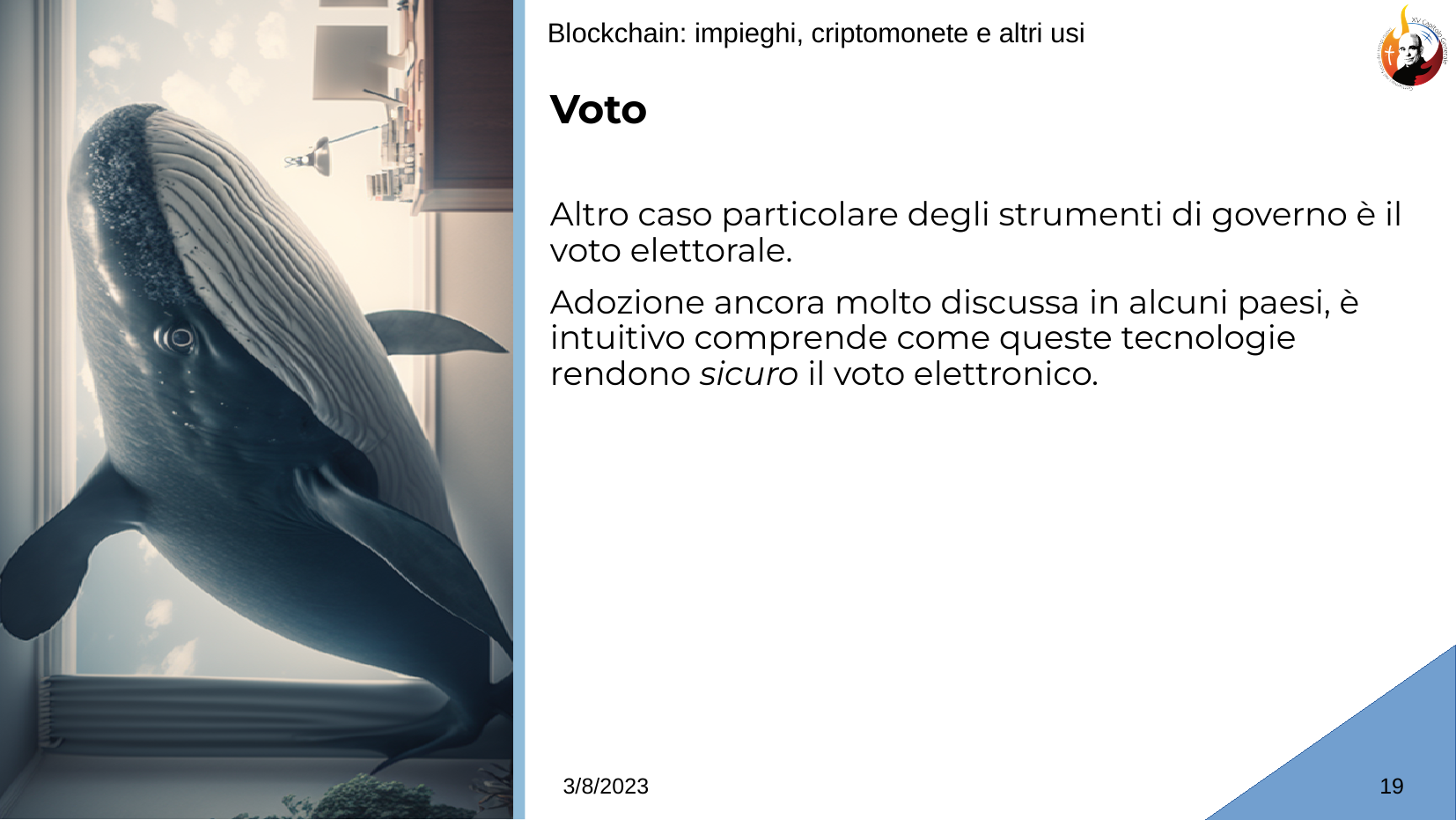

Blockchain: impieghi, criptomonete e altri usi
# Voto
Altro caso particolare degli strumenti di governo è il voto elettorale.
Adozione ancora molto discussa in alcuni paesi, è intuitivo comprende come queste tecnologie rendono sicuro il voto elettronico.